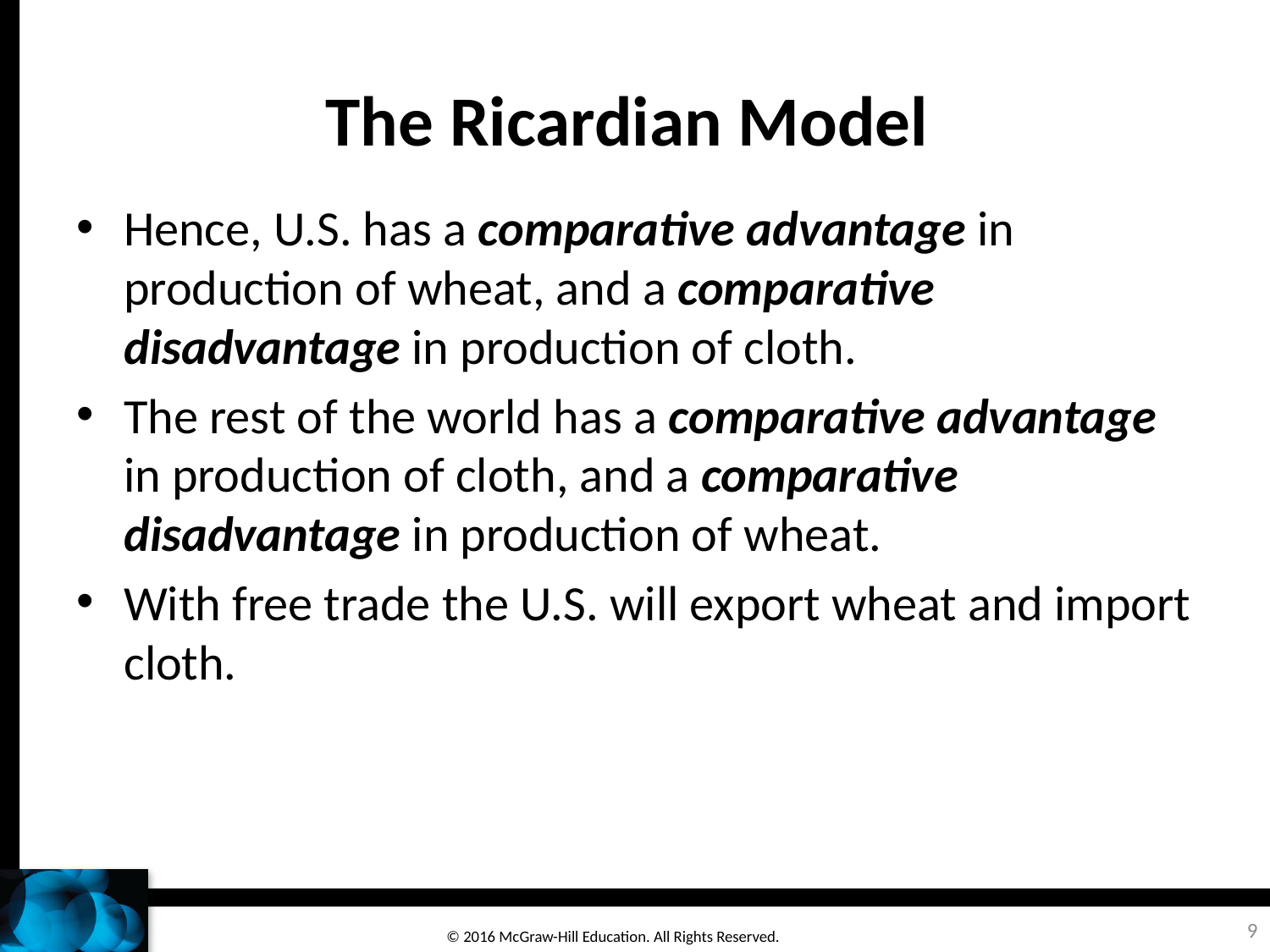

# The Ricardian Model
Hence, U.S. has a comparative advantage in production of wheat, and a comparative disadvantage in production of cloth.
The rest of the world has a comparative advantage in production of cloth, and a comparative disadvantage in production of wheat.
With free trade the U.S. will export wheat and import cloth.
9
© 2016 McGraw-Hill Education. All Rights Reserved.